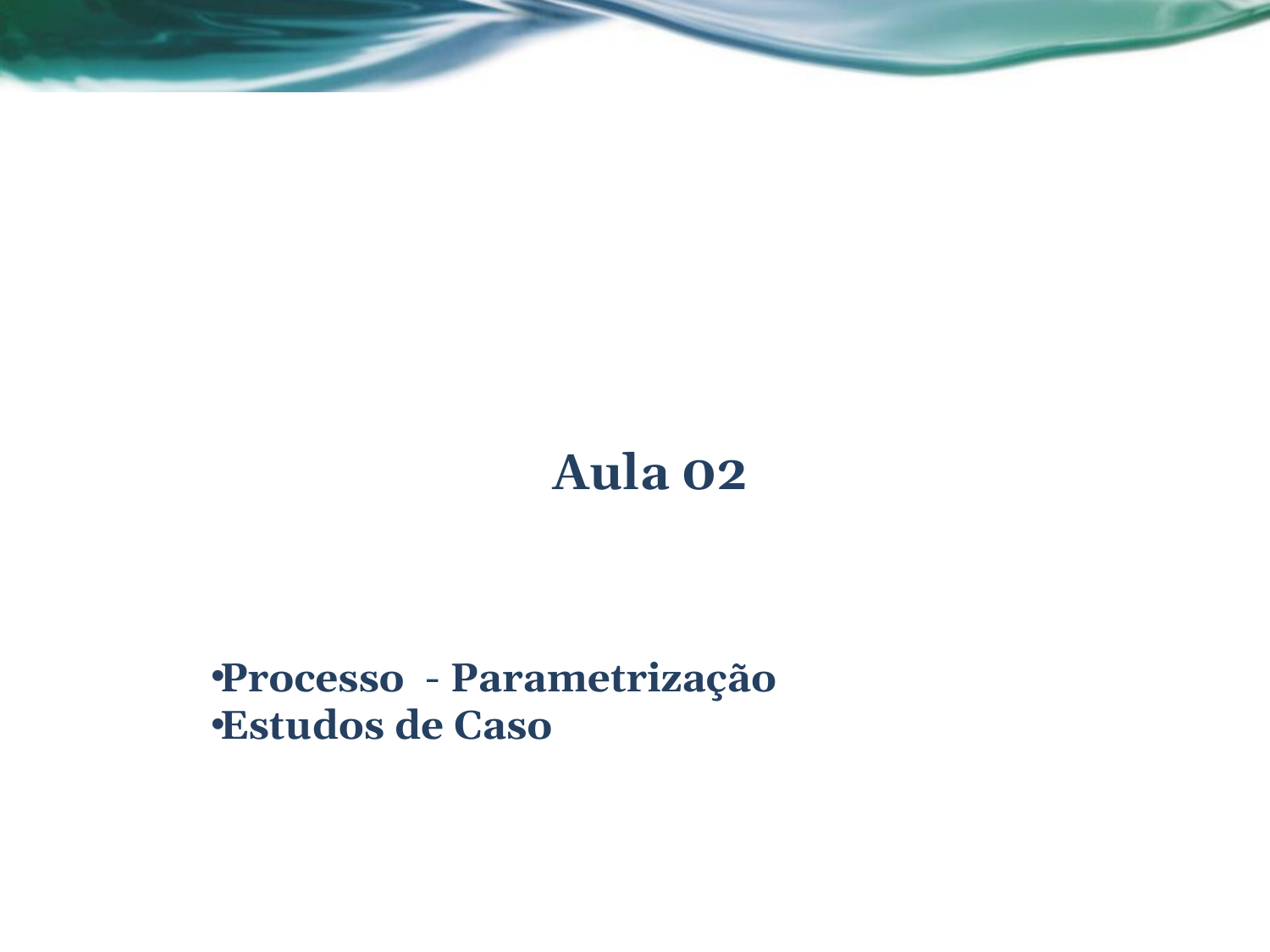

# Aula 02
Processo  - Parametrização
Estudos de Caso